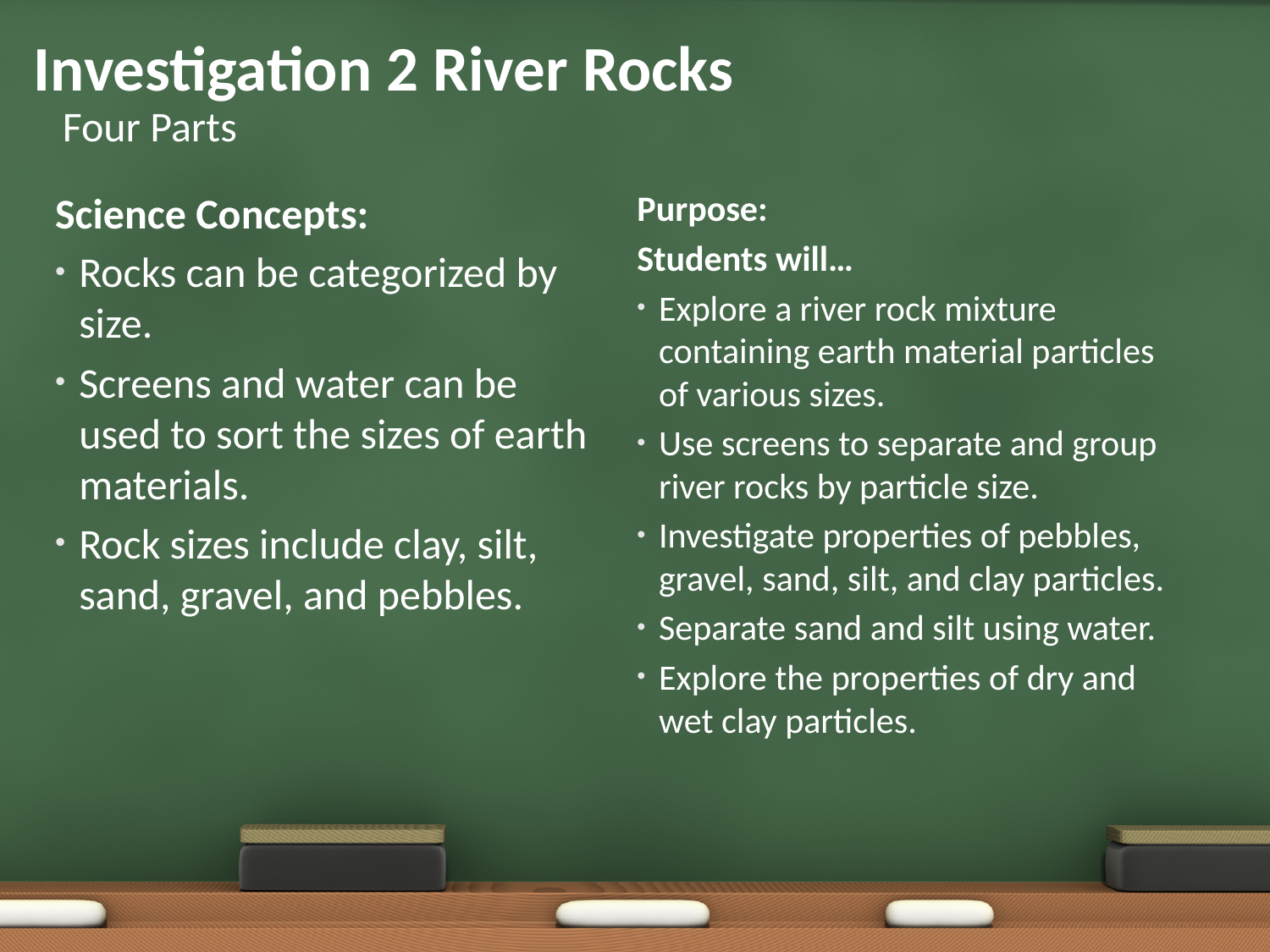

# Investigation 2 River Rocks
Four Parts
Science Concepts:
Rocks can be categorized by size.
Screens and water can be used to sort the sizes of earth materials.
Rock sizes include clay, silt, sand, gravel, and pebbles.
Purpose:
Students will…
Explore a river rock mixture containing earth material particles of various sizes.
Use screens to separate and group river rocks by particle size.
Investigate properties of pebbles, gravel, sand, silt, and clay particles.
Separate sand and silt using water.
Explore the properties of dry and wet clay particles.